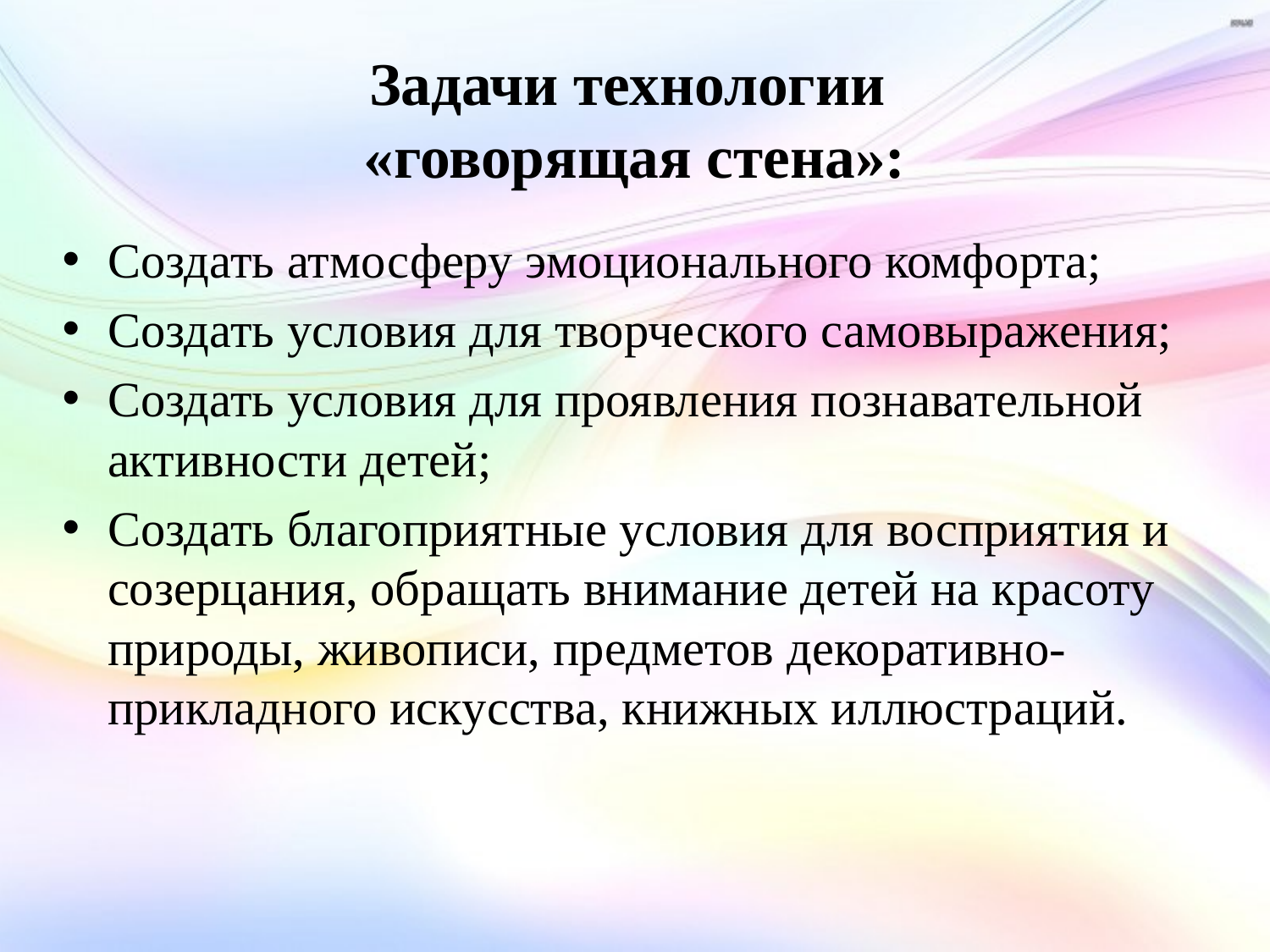

# Задачи технологии «говорящая стена»:
Создать атмосферу эмоционального комфорта;
Создать условия для творческого самовыражения;
Создать условия для проявления познавательной активности детей;
Создать благоприятные условия для восприятия и созерцания, обращать внимание детей на красоту природы, живописи, предметов декоративно-прикладного искусства, книжных иллюстраций.